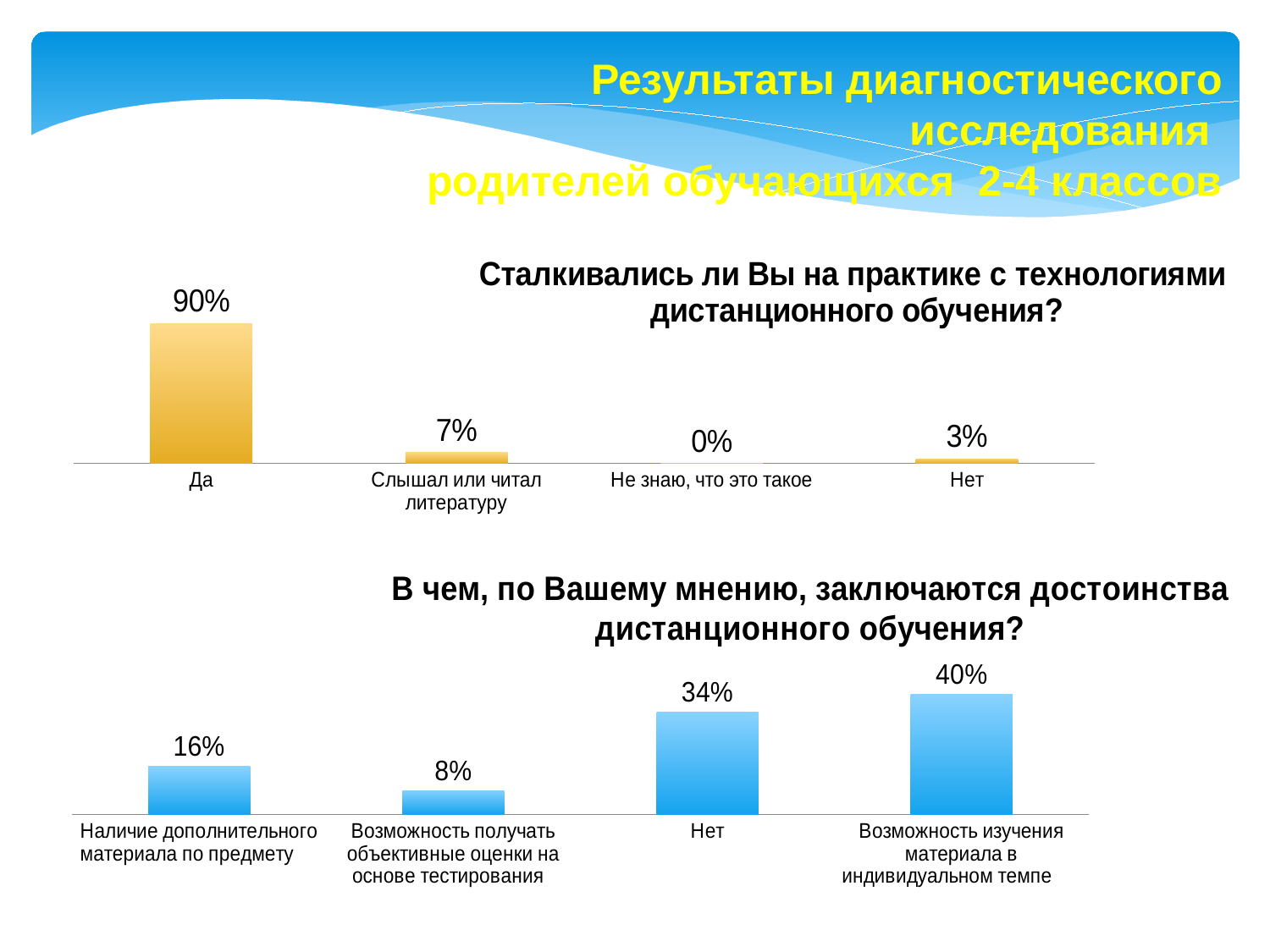

Результаты диагностического исследования
родителей обучающихся  2-4 классов

### Chart: Сталкивались ли Вы на практике с технологиями
 дистанционного обучения?

| Category | Сталкивались ли вы на практике с технологиями дистанционного обучения? |
|---|---|
| Да | 0.9 |
| Слышал или читал литературу | 0.07000000000000003 |
| Не знаю, что это такое | 0.0 |
| Нет | 0.03000000000000001 |

### Chart:

| Category | В чем, по Вашему мнению, заключаются достоинства дистанционного обучения? |
|---|---|
| Наличие дополнительного материала по предмету            | 0.16 |
| Возможность получать объективные оценки на основе тестирования   | 0.08000000000000003 |
| Нет | 0.34 |
| Возможность изучения материала в индивидуальном темпе                                      | 0.4 |